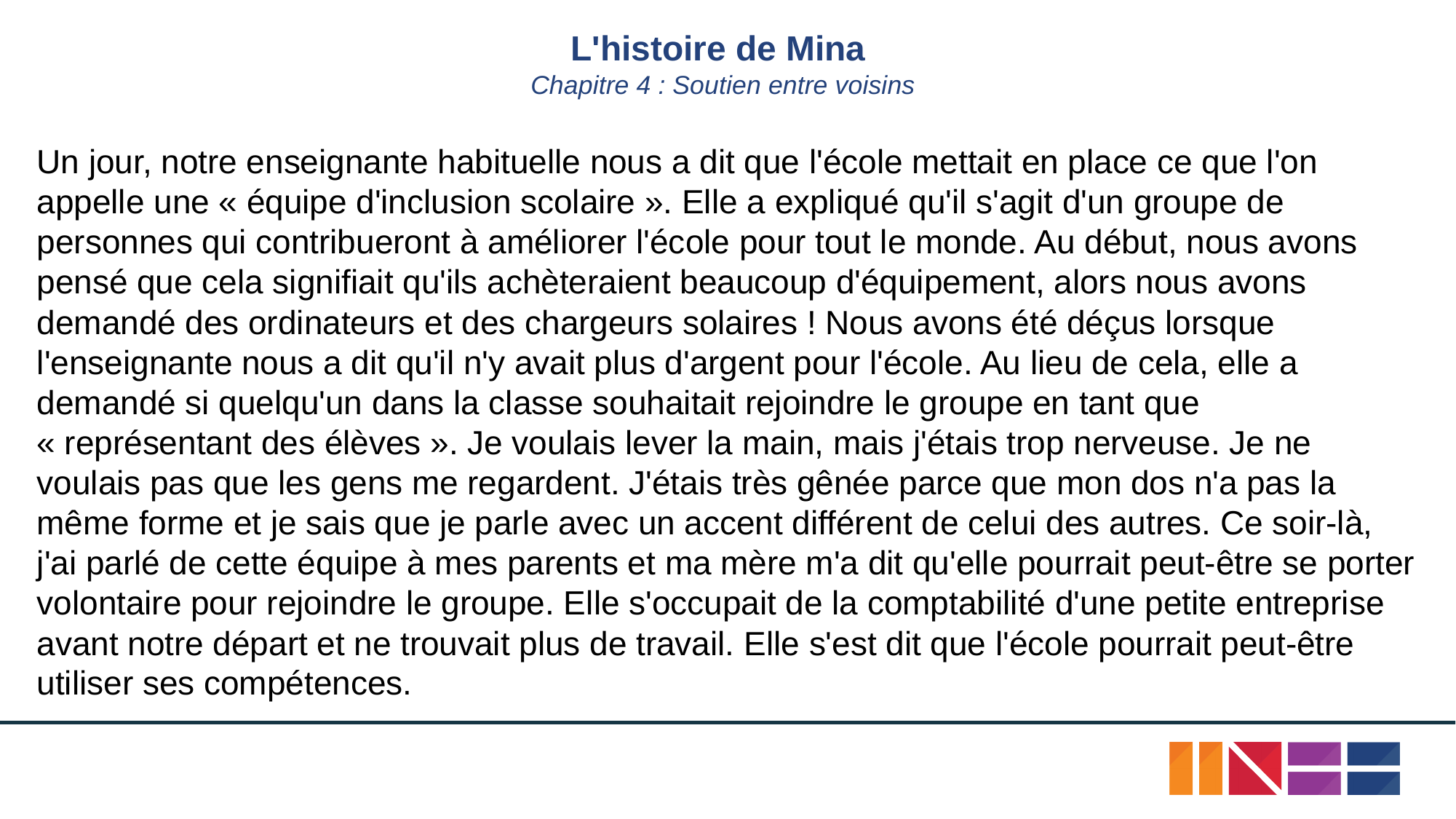

# L'histoire de Mina
Chapitre 4 : Soutien entre voisins
Un jour, notre enseignante habituelle nous a dit que l'école mettait en place ce que l'on appelle une « équipe d'inclusion scolaire ». Elle a expliqué qu'il s'agit d'un groupe de personnes qui contribueront à améliorer l'école pour tout le monde. Au début, nous avons pensé que cela signifiait qu'ils achèteraient beaucoup d'équipement, alors nous avons demandé des ordinateurs et des chargeurs solaires ! Nous avons été déçus lorsque l'enseignante nous a dit qu'il n'y avait plus d'argent pour l'école. Au lieu de cela, elle a demandé si quelqu'un dans la classe souhaitait rejoindre le groupe en tant que « représentant des élèves ». Je voulais lever la main, mais j'étais trop nerveuse. Je ne voulais pas que les gens me regardent. J'étais très gênée parce que mon dos n'a pas la même forme et je sais que je parle avec un accent différent de celui des autres. Ce soir-là, j'ai parlé de cette équipe à mes parents et ma mère m'a dit qu'elle pourrait peut-être se porter volontaire pour rejoindre le groupe. Elle s'occupait de la comptabilité d'une petite entreprise avant notre départ et ne trouvait plus de travail. Elle s'est dit que l'école pourrait peut-être utiliser ses compétences.